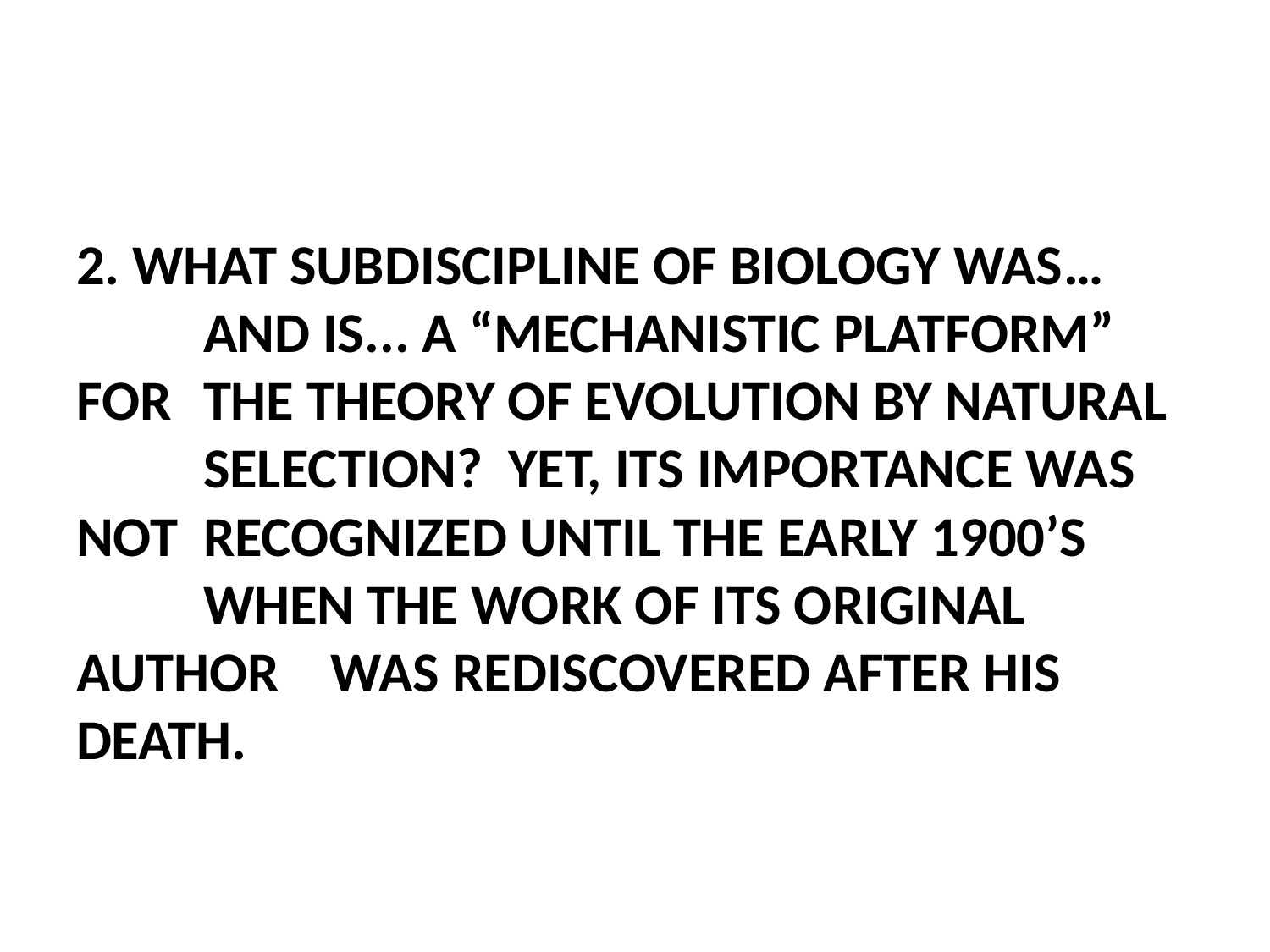

2. WHAT SUBDISCIPLINE OF BIOLOGY WAS…          	AND IS... A “MECHANISTIC PLATFORM” FOR 	THE THEORY OF EVOLUTION BY NATURAL 	SELECTION?  YET, ITS IMPORTANCE WAS NOT 	RECOGNIZED UNTIL THE EARLY 1900’S 	WHEN THE WORK OF ITS ORIGINAL AUTHOR 	WAS REDISCOVERED AFTER HIS DEATH.